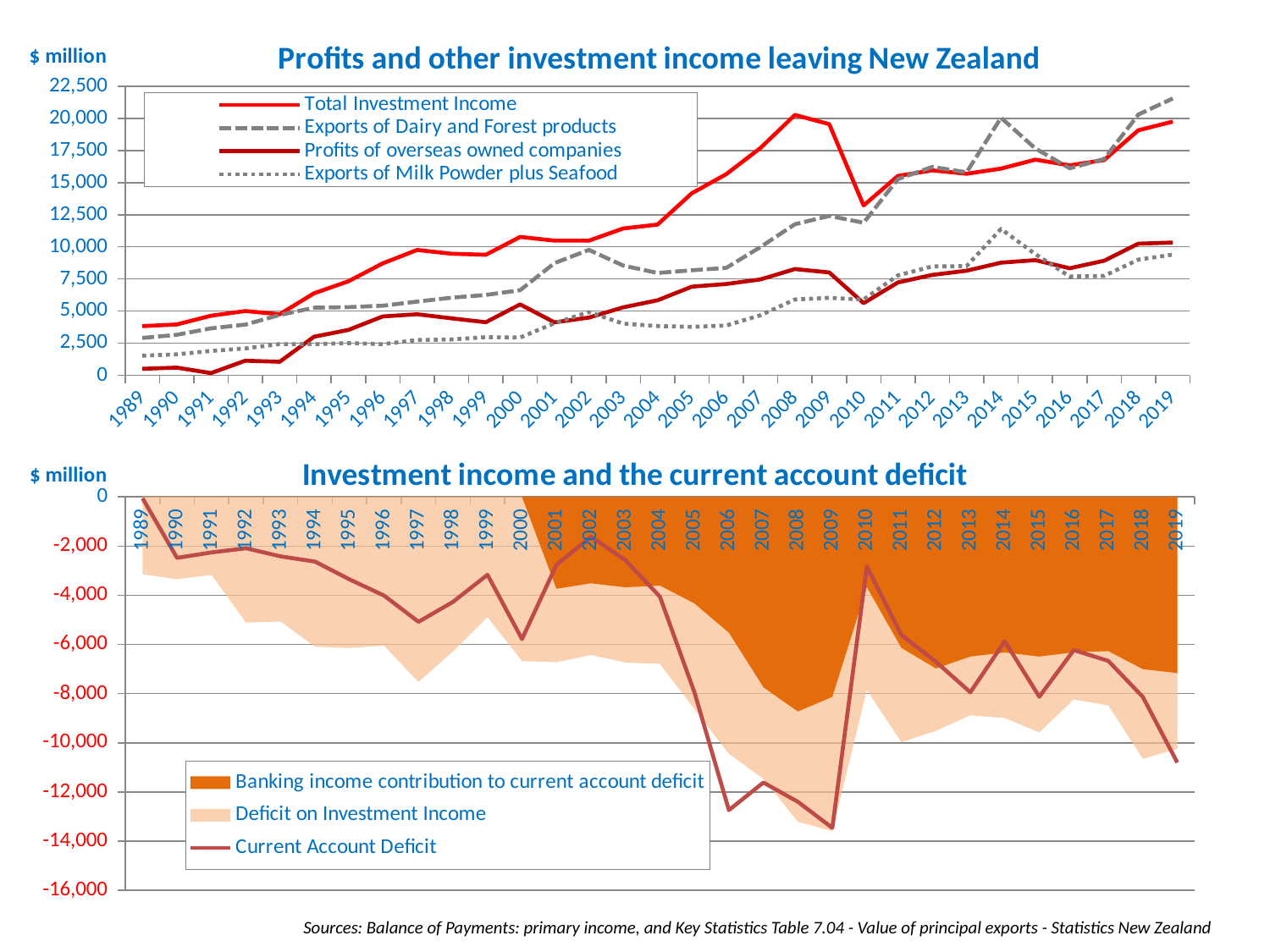

### Chart: Profits and other investment income leaving New Zealand

| Category | Total Investment Income | Exports of Dairy and Forest products | Profits of overseas owned companies | Exports of Milk Powder plus Seafood |
|---|---|---|---|---|
| 1989 | 3836.0 | 2917.02 | 516.0 | 1537.855 |
| 1990 | 3965.0 | 3159.909 | 608.0 | 1637.616 |
| 1991 | 4644.0 | 3663.478 | 180.0 | 1907.348 |
| 1992 | 5008.0 | 3956.522 | 1143.0 | 2102.196 |
| 1993 | 4760.0 | 4703.057000000002 | 1063.0 | 2438.318 |
| 1994 | 6387.0 | 5269.361000000002 | 3011.0 | 2427.297 |
| 1995 | 7323.0 | 5312.523 | 3540.0 | 2515.098 |
| 1996 | 8718.0 | 5424.255 | 4590.0 | 2431.884 |
| 1997 | 9760.0 | 5742.392000000001 | 4759.0 | 2756.122 |
| 1998 | 9467.0 | 6048.544000000001 | 4441.0 | 2796.896 |
| 1999 | 9387.0 | 6260.820000000001 | 4138.0 | 2976.565 |
| 2000 | 10773.0 | 6627.9439999999995 | 5524.0 | 2948.04 |
| 2001 | 10486.0 | 8735.130999999998 | 4125.0 | 4058.772 |
| 2002 | 10484.0 | 9768.362999999996 | 4499.0 | 4932.118 |
| 2003 | 11433.0 | 8545.887999999999 | 5295.0 | 4028.2619999999997 |
| 2004 | 11737.0 | 7971.389 | 5845.0 | 3837.2859999999996 |
| 2005 | 14175.0 | 8180.773999999999 | 6906.0 | 3778.697 |
| 2006 | 15658.0 | 8364.643000000002 | 7113.0 | 3882.034 |
| 2007 | 17702.0 | 9992.252 | 7468.0 | 4683.991 |
| 2008 | 20267.0 | 11766.18 | 8273.0 | 5907.0779999999995 |
| 2009 | 19550.0 | 12409.266 | 8010.0 | 6033.608 |
| 2010 | 13227.0 | 11882.924000000003 | 5624.0 | 5906.824000000001 |
| 2011 | 15526.0 | 15278.79 | 7233.0 | 7783.845 |
| 2012 | 15955.0 | 16225.212000000001 | 7818.0 | 8478.540999999997 |
| 2013 | 15690.0 | 15803.53 | 8146.0 | 8503.348 |
| 2014 | 16093.0 | 20050.898999999998 | 8772.0 | 11398.473 |
| 2015 | 16788.0 | 17658.097000000005 | 8965.0 | 9438.259 |
| 2016 | 16347.0 | 16118.385999999999 | 8338.0 | 7696.431 |
| 2017 | 16752.0 | 16839.323 | 8918.0 | 7743.194 |
| 2018 | 19079.0 | 20300.726 | 10248.0 | 9008.296 |
| 2019 | 19746.0 | 21544.799 | 10337.0 | 9399.11 |

### Chart: Investment income and the current account deficit

| Category | Banking income contribution to current account deficit | Deficit on Investment Income | Current Account Deficit |
|---|---|---|---|
| 1989 | None | -3148.0 | -58.0 |
| 1990 | None | -3345.0 | -2479.0 |
| 1991 | None | -3174.0 | -2259.0 |
| 1992 | None | -5111.0 | -2089.0 |
| 1993 | None | -5068.0 | -2419.0 |
| 1994 | None | -6091.0 | -2633.0 |
| 1995 | None | -6146.0 | -3355.0 |
| 1996 | None | -6047.0 | -4011.0 |
| 1997 | None | -7529.0 | -5081.0 |
| 1998 | None | -6282.0 | -4270.0 |
| 1999 | None | -4892.0 | -3166.0 |
| 2000 | None | -6673.0 | -5782.0 |
| 2001 | -3737.0 | -6722.0 | -2765.0 |
| 2002 | -3513.0 | -6428.0 | -1618.0 |
| 2003 | -3676.0 | -6735.0 | -2578.0 |
| 2004 | -3605.0 | -6790.0 | -4057.0 |
| 2005 | -4331.0 | -8627.0 | -7943.0 |
| 2006 | -5523.0 | -10451.0 | -12738.0 |
| 2007 | -7742.0 | -11468.0 | -11616.0 |
| 2008 | -8727.0 | -13208.0 | -12398.0 |
| 2009 | -8132.0 | -13596.0 | -13459.0 |
| 2010 | -3671.0 | -7852.0 | -2832.0 |
| 2011 | -6139.0 | -9975.0 | -5615.0 |
| 2012 | -6975.0 | -9516.0 | -6699.0 |
| 2013 | -6493.0 | -8882.0 | -7948.0 |
| 2014 | -6325.0 | -8996.0 | -5871.0 |
| 2015 | -6493.0 | -9579.0 | -8127.0 |
| 2016 | -6318.0 | -8238.0 | -6228.0 |
| 2017 | -6270.0 | -8478.0 | -6670.0 |
| 2018 | -7005.0 | -10652.0 | -8135.0 |
| 2019 | -7165.0 | -10244.0 | -10801.0 |
Sources: Balance of Payments: primary income, and Key Statistics Table 7.04 - Value of principal exports - Statistics New Zealand